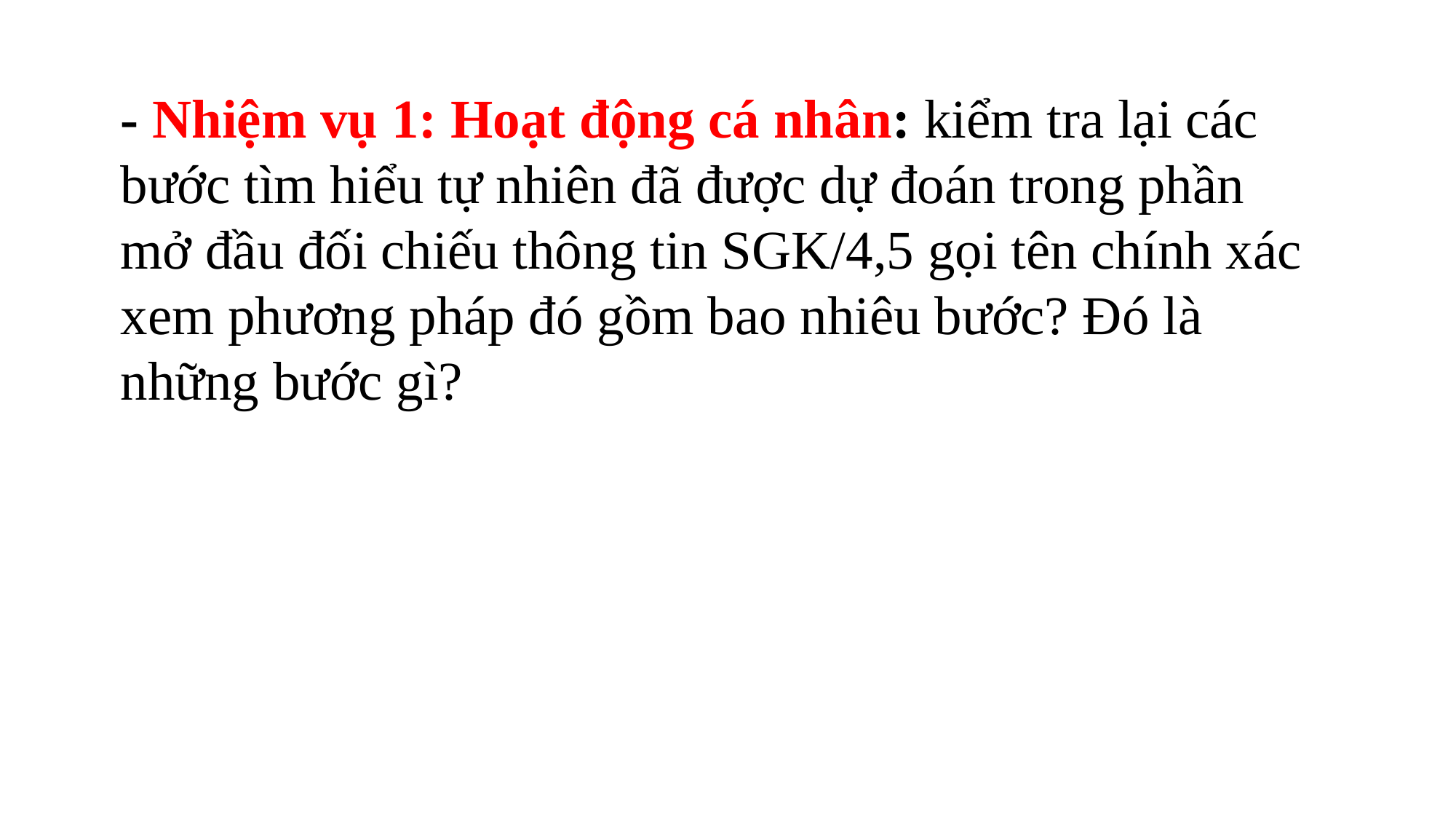

- Nhiệm vụ 1: Hoạt động cá nhân: kiểm tra lại các bước tìm hiểu tự nhiên đã được dự đoán trong phần mở đầu đối chiếu thông tin SGK/4,5 gọi tên chính xác xem phương pháp đó gồm bao nhiêu bước? Đó là những bước gì?